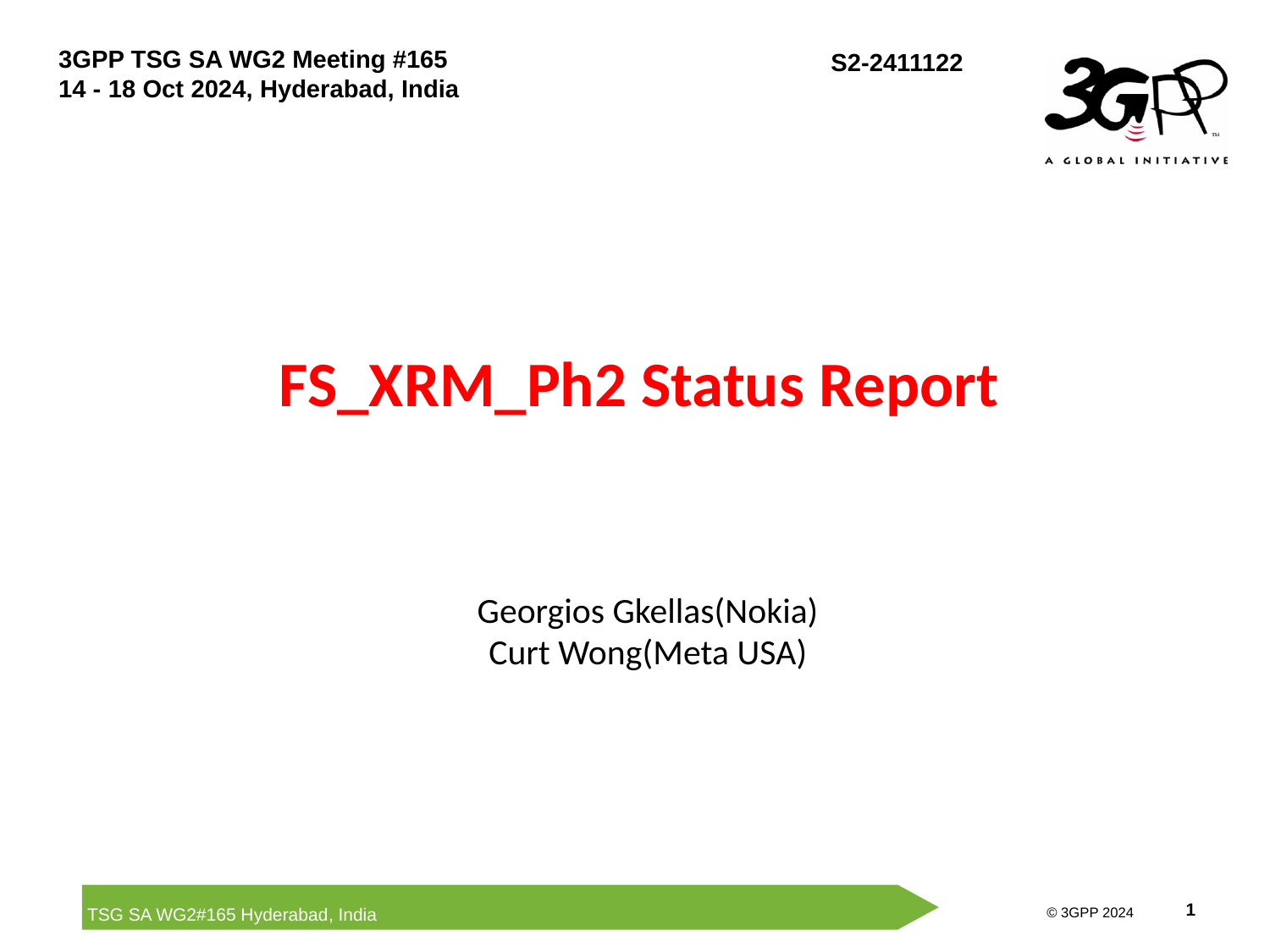

# FS_XRM_Ph2 Status Report
Georgios Gkellas(Nokia)
Curt Wong(Meta USA)